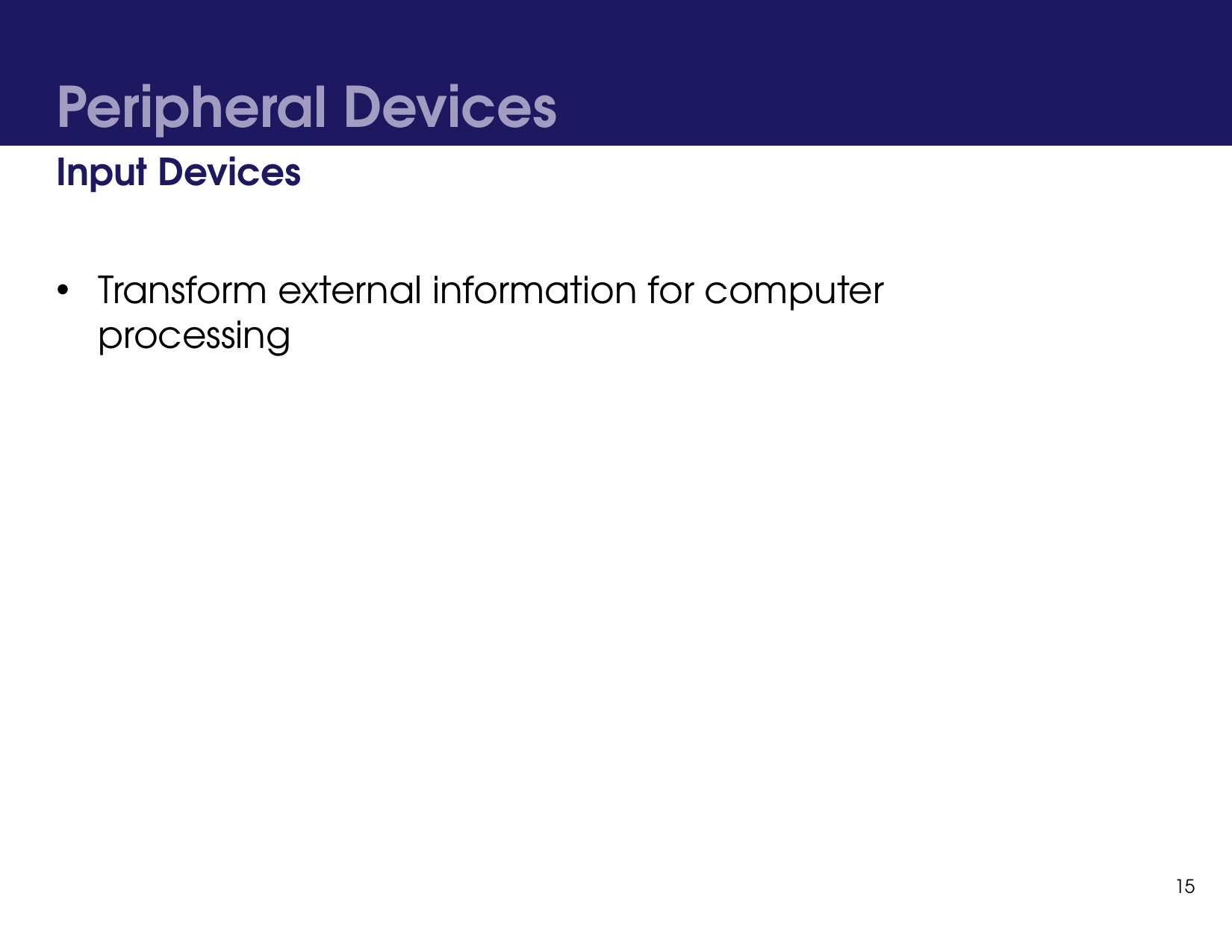

# Peripheral Devices
Input Devices
Transform external information for computer processing
15